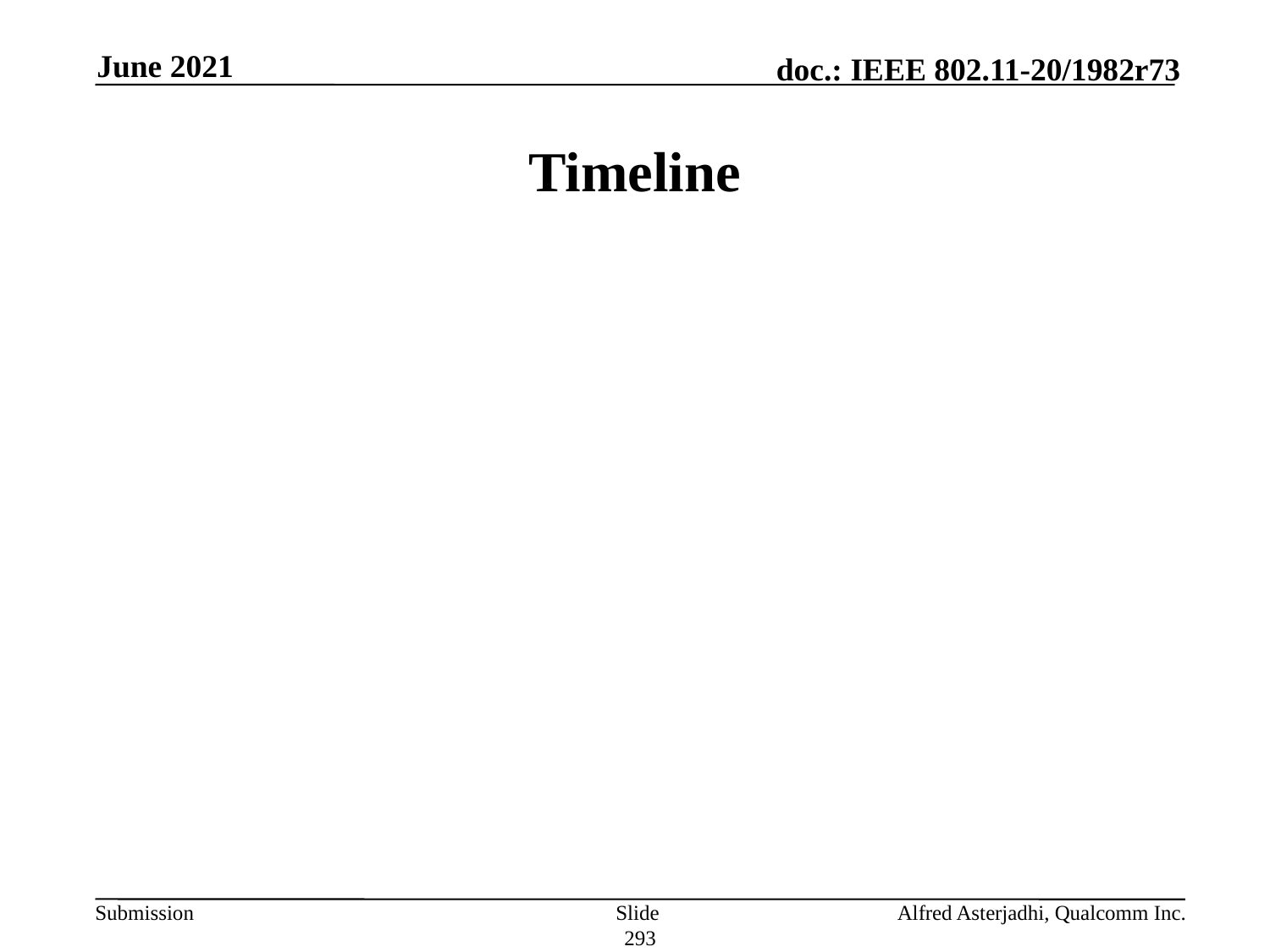

June 2021
# Timeline

Slide 293
Alfred Asterjadhi, Qualcomm Inc.